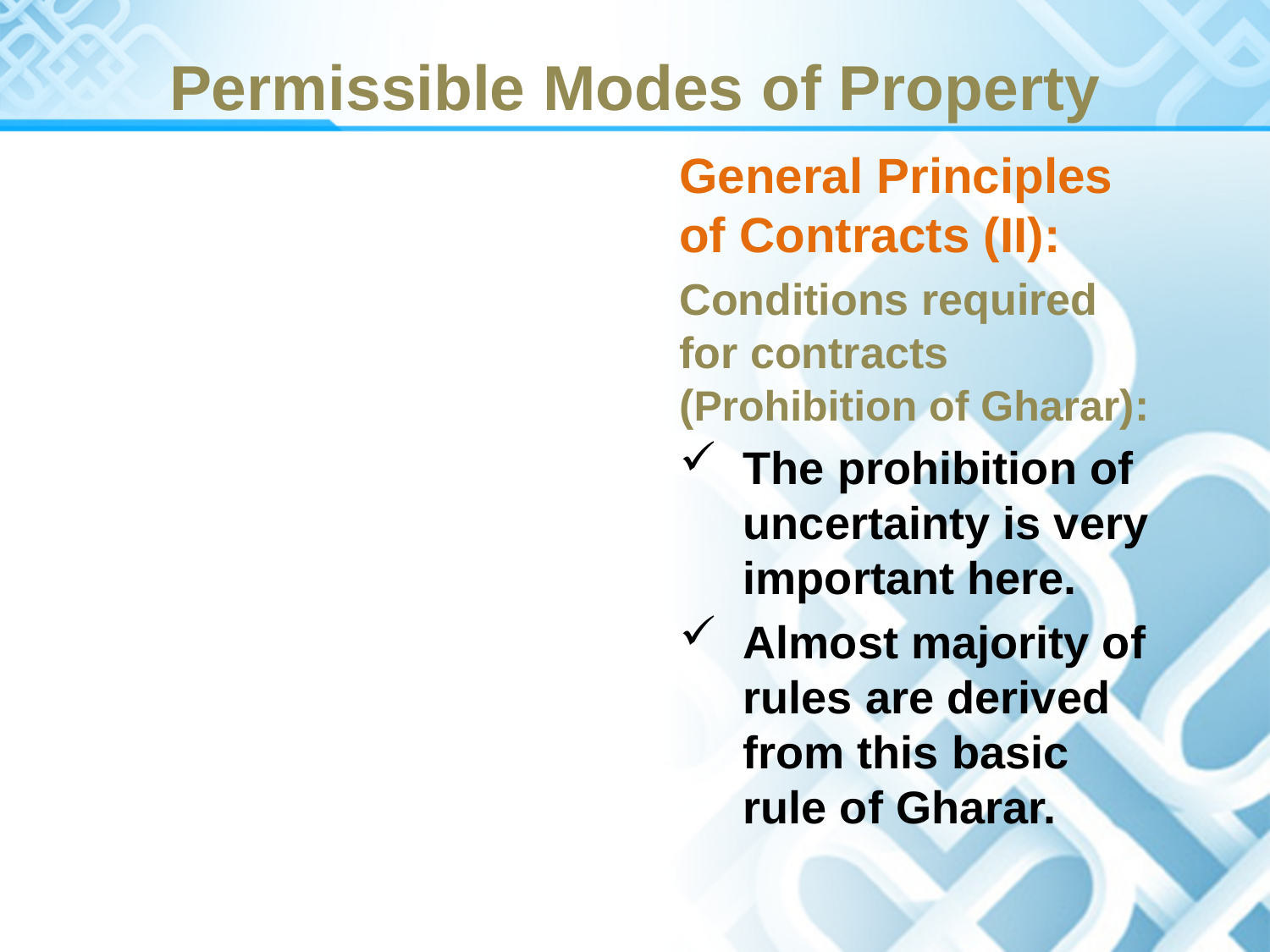

Permissible Modes of Property
General Principles of Contracts (II):
Conditions required for contracts (Prohibition of Gharar):
The prohibition of uncertainty is very important here.
Almost majority of rules are derived from this basic rule of Gharar.